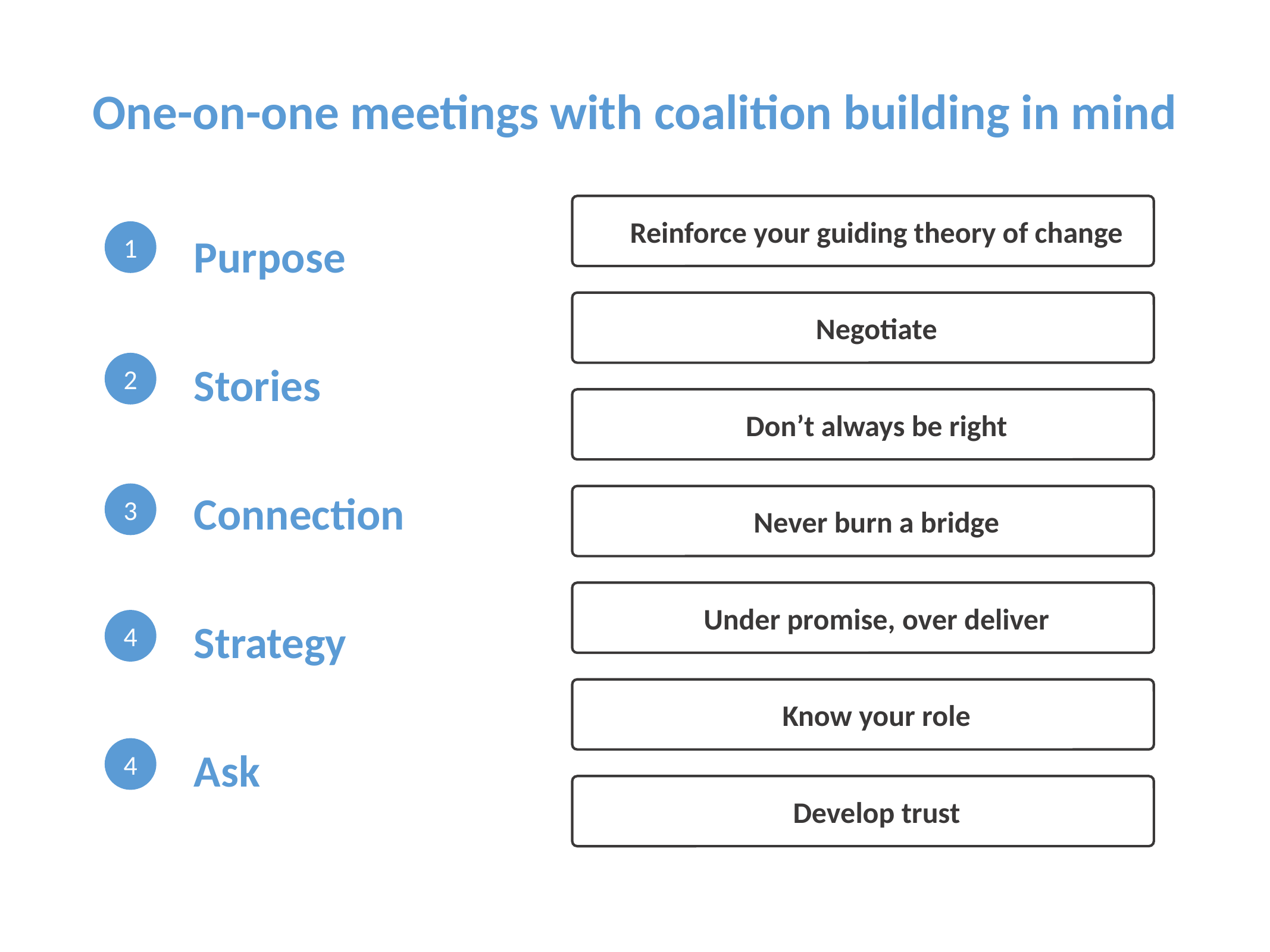

One-on-one meetings with coalition building in mind
Reinforce your guiding theory of change
Purpose

Stories

Connection

Strategy

Ask
1
Negotiate
2
Don’t always be right
3
Never burn a bridge
Under promise, over deliver
4
Know your role
4
Develop trust